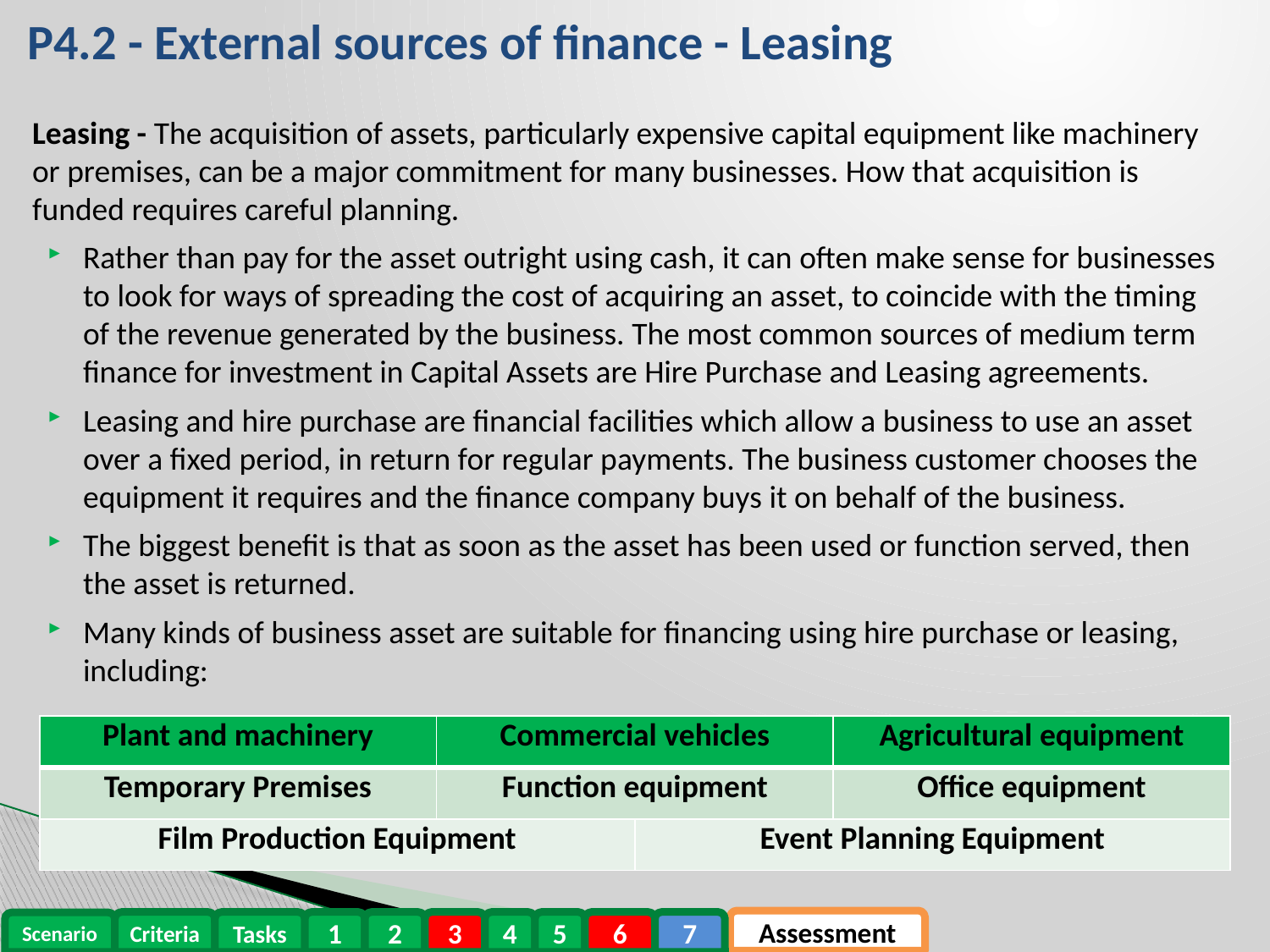

# P4.2 - External sources of finance - Leasing
Leasing - The acquisition of assets, particularly expensive capital equipment like machinery or premises, can be a major commitment for many businesses. How that acquisition is funded requires careful planning.
Rather than pay for the asset outright using cash, it can often make sense for businesses to look for ways of spreading the cost of acquiring an asset, to coincide with the timing of the revenue generated by the business. The most common sources of medium term finance for investment in Capital Assets are Hire Purchase and Leasing agreements.
Leasing and hire purchase are financial facilities which allow a business to use an asset over a fixed period, in return for regular payments. The business customer chooses the equipment it requires and the finance company buys it on behalf of the business.
The biggest benefit is that as soon as the asset has been used or function served, then the asset is returned.
Many kinds of business asset are suitable for financing using hire purchase or leasing, including:

| Plant and machinery | Commercial vehicles |  | Agricultural equipment |
| --- | --- | --- | --- |
| Temporary Premises | Function equipment |  | Office equipment |
| Film Production Equipment |  | Event Planning Equipment |  |